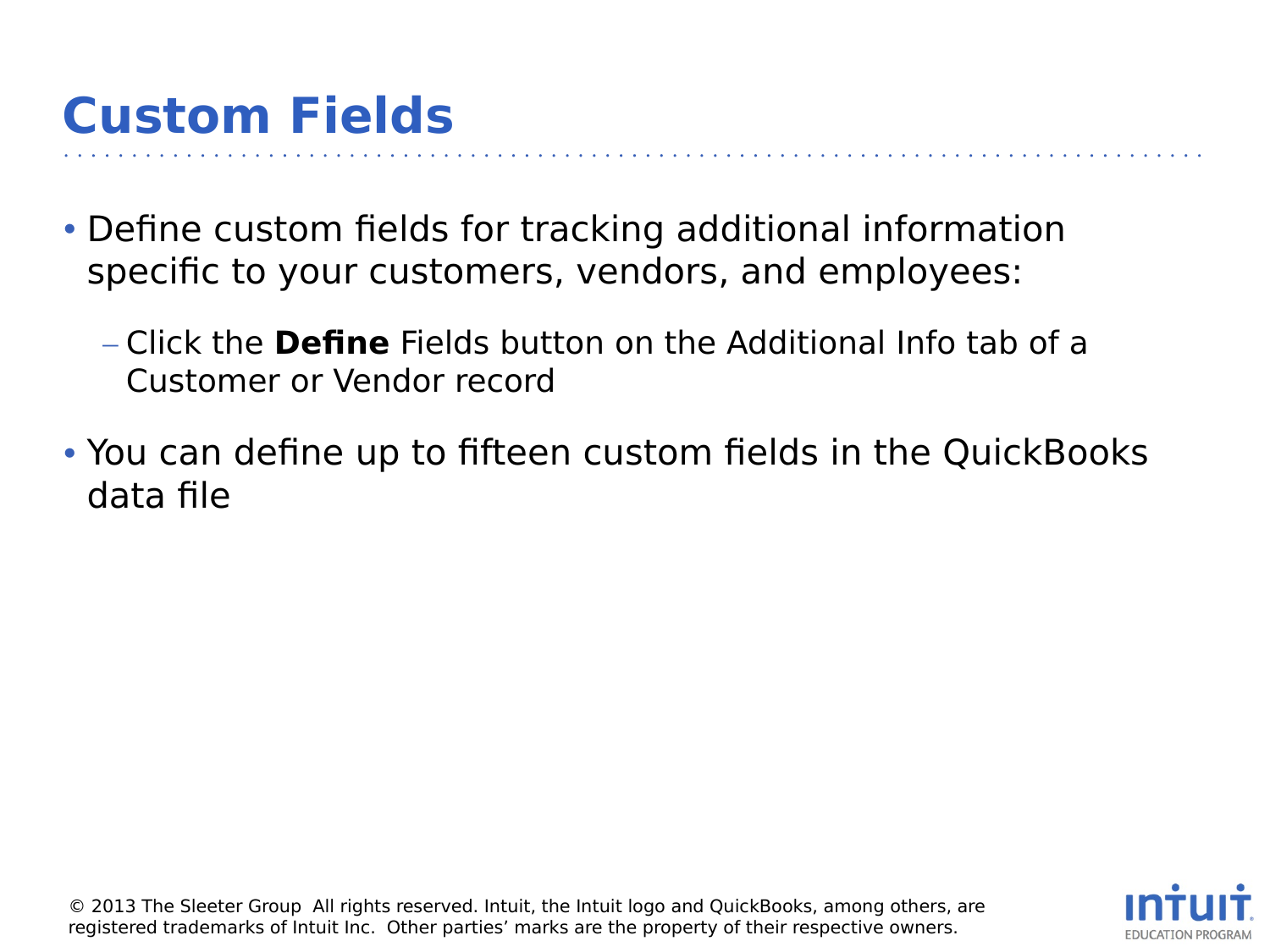

# Custom Fields
Define custom fields for tracking additional information specific to your customers, vendors, and employees:
Click the Define Fields button on the Additional Info tab of a Customer or Vendor record
You can define up to fifteen custom fields in the QuickBooks data file